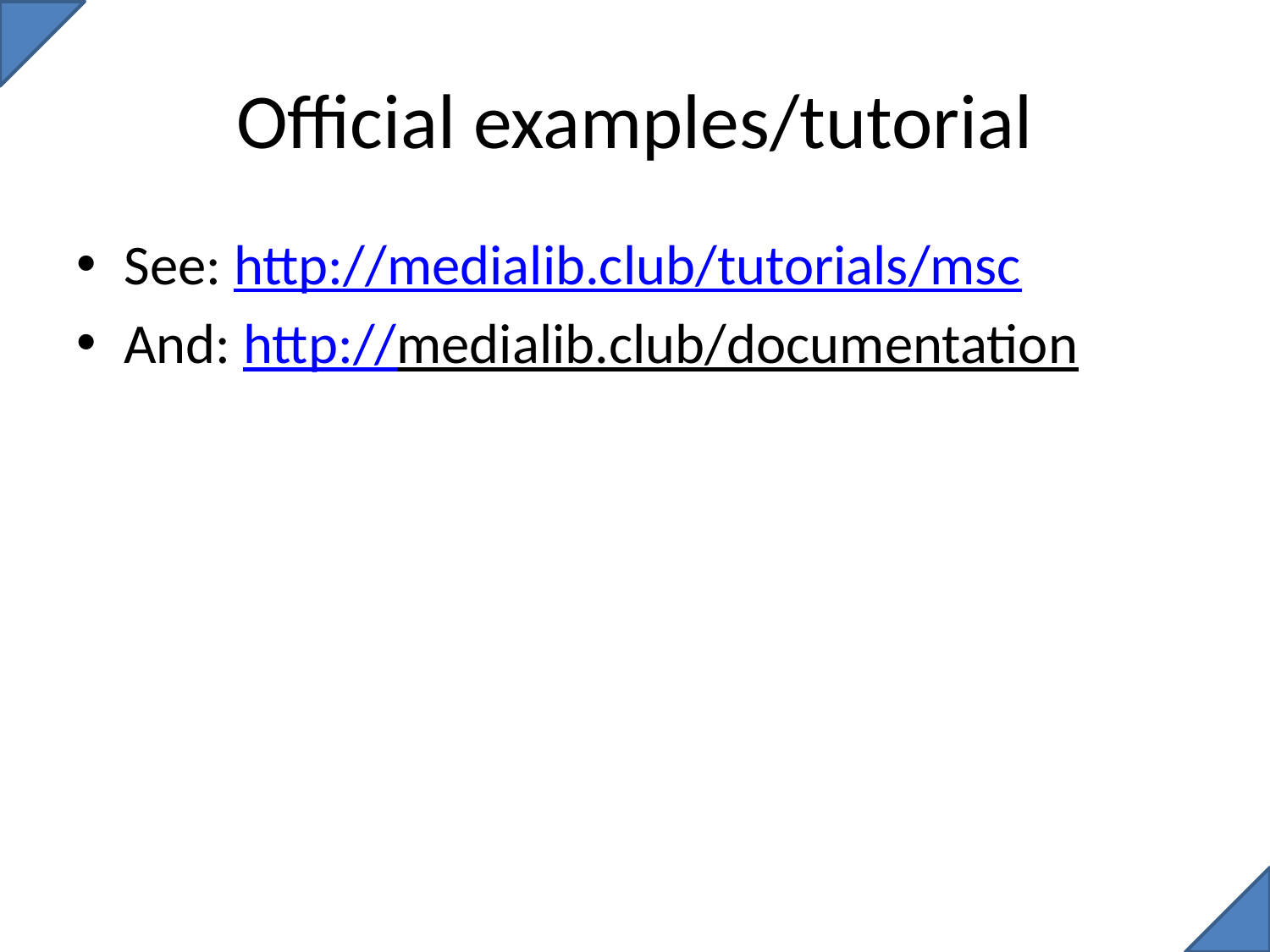

# Official examples/tutorial
See: http://medialib.club/tutorials/msc
And: http://medialib.club/documentation